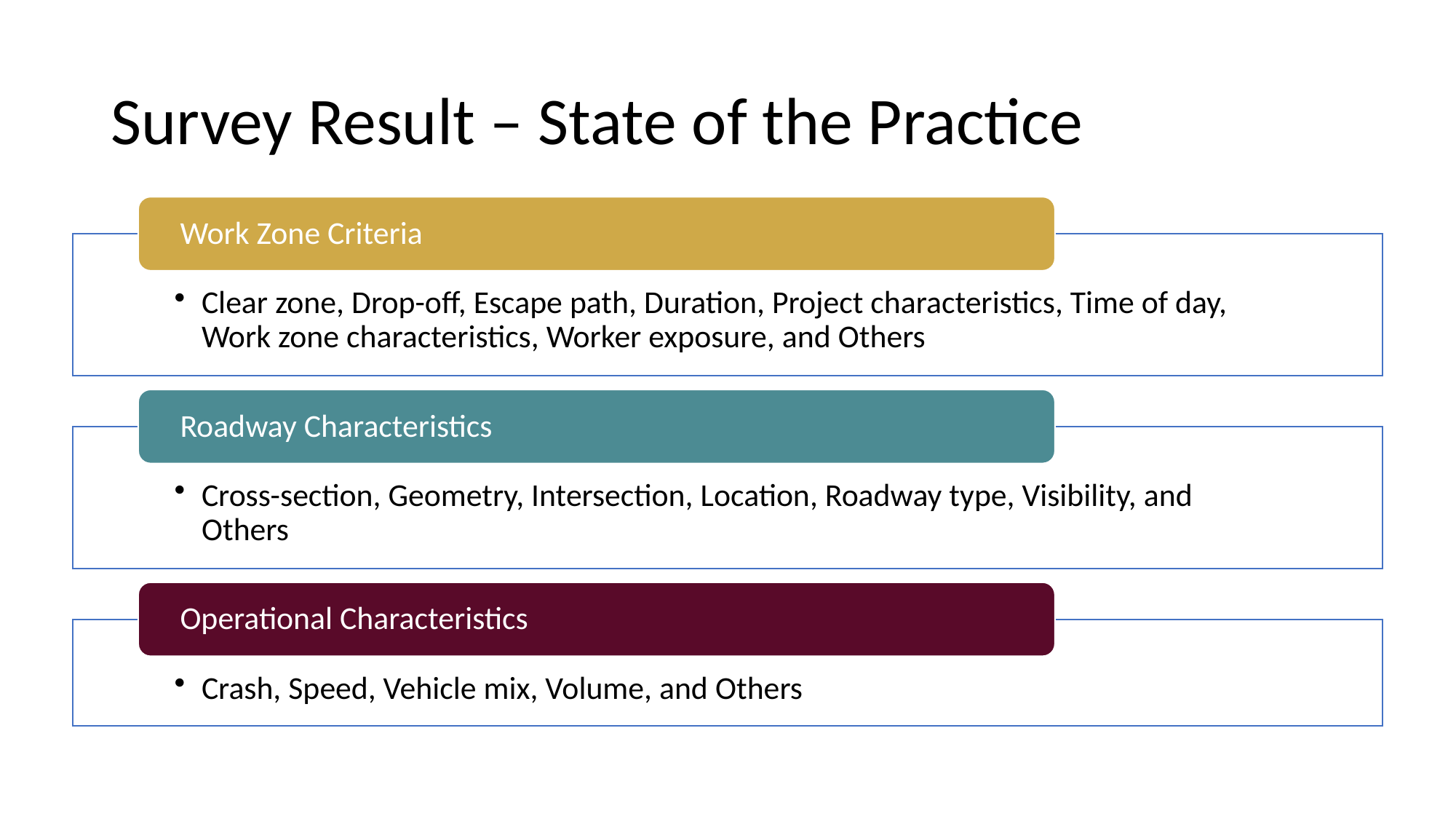

# Survey Result – State of the Practice
Clear zone, Drop-off, Escape path, Duration, Project characteristics, Time of day, Work zone characteristics, Worker exposure, and Others
Work Zone Criteria
Cross-section, Geometry, Intersection, Location, Roadway type, Visibility, and Others
Roadway Characteristics
Crash, Speed, Vehicle mix, Volume, and Others
Operational Characteristics
10